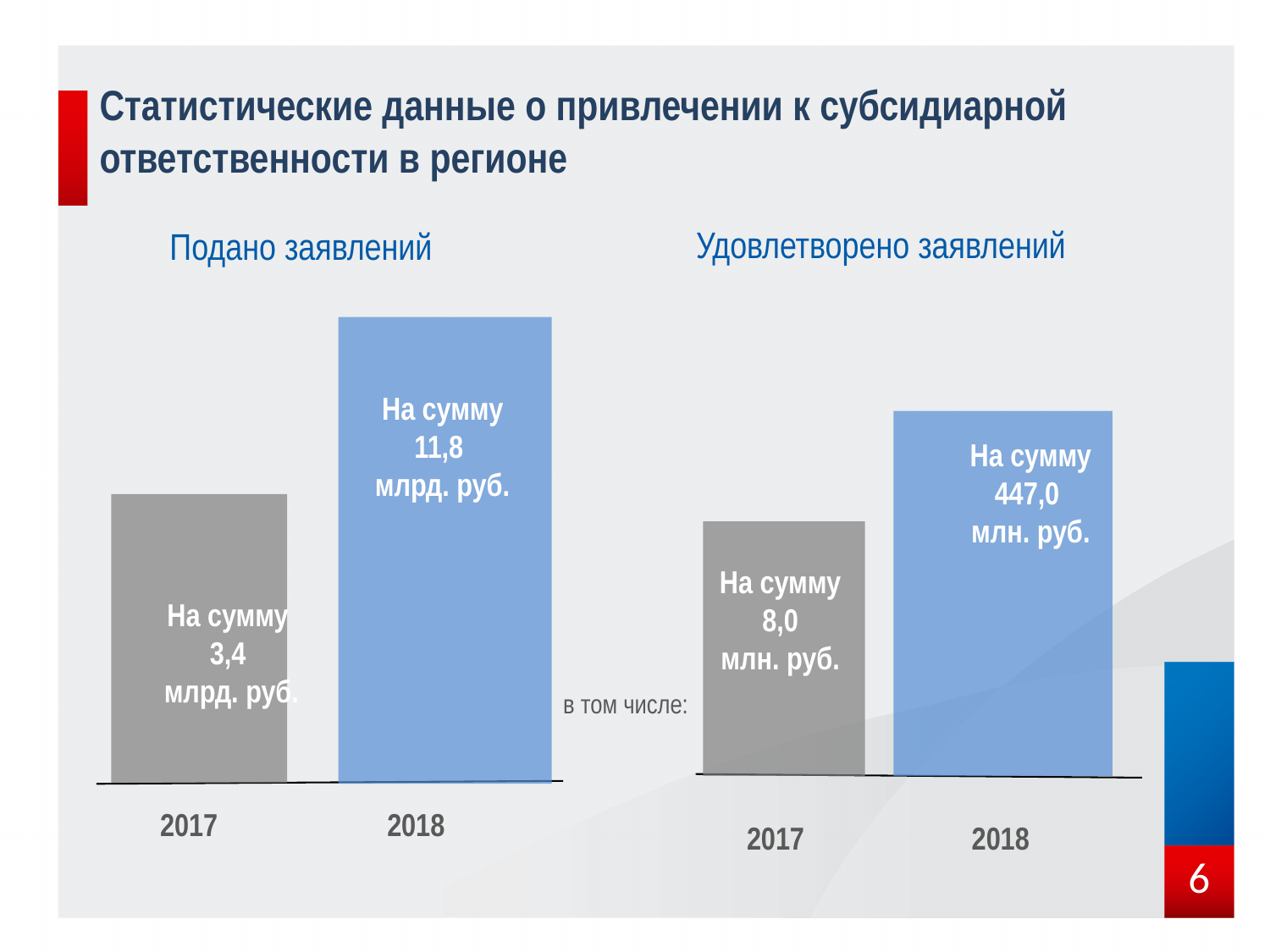

# Статистические данные о привлечении к субсидиарной ответственности в регионе
Удовлетворено заявлений
Подано заявлений

На сумму
11,8
млрд. руб.
На сумму
447,0
млн. руб.

На сумму
8,0
млн. руб.
На сумму
3,4
млрд. руб.

в том числе:
2017
2017
2018
2018
6